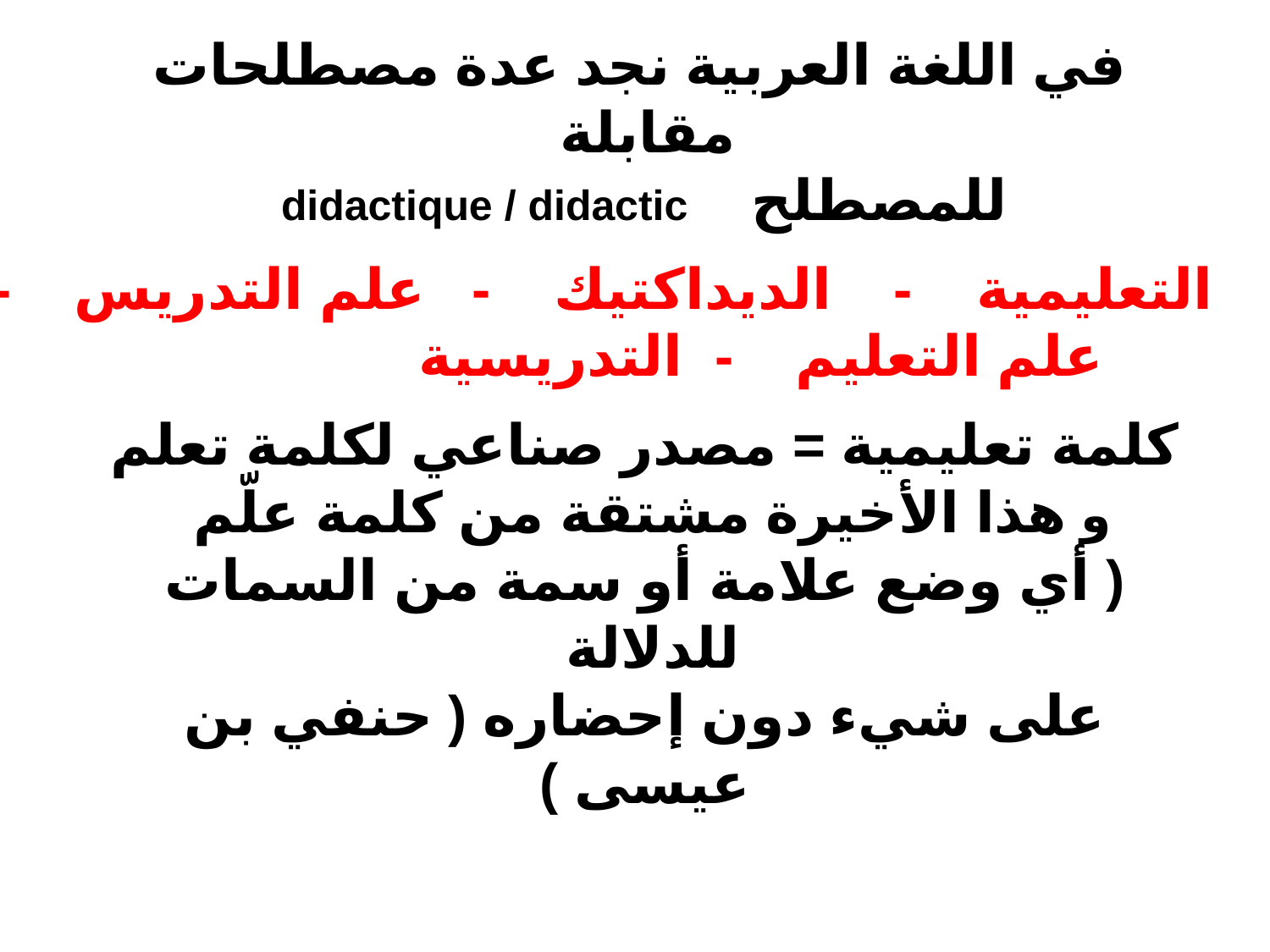

في اللغة العربية نجد عدة مصطلحات مقابلة
للمصطلح    didactique / didactic
التعليمية    -    الديداكتيك    -   علم التدريس    -
       علم التعليم    -  التدريسية
كلمة تعليمية = مصدر صناعي لكلمة تعلم
و هذا الأخيرة مشتقة من كلمة علّم
( أي وضع علامة أو سمة من السمات للدلالة
على شيء دون إحضاره ( حنفي بن عيسى )